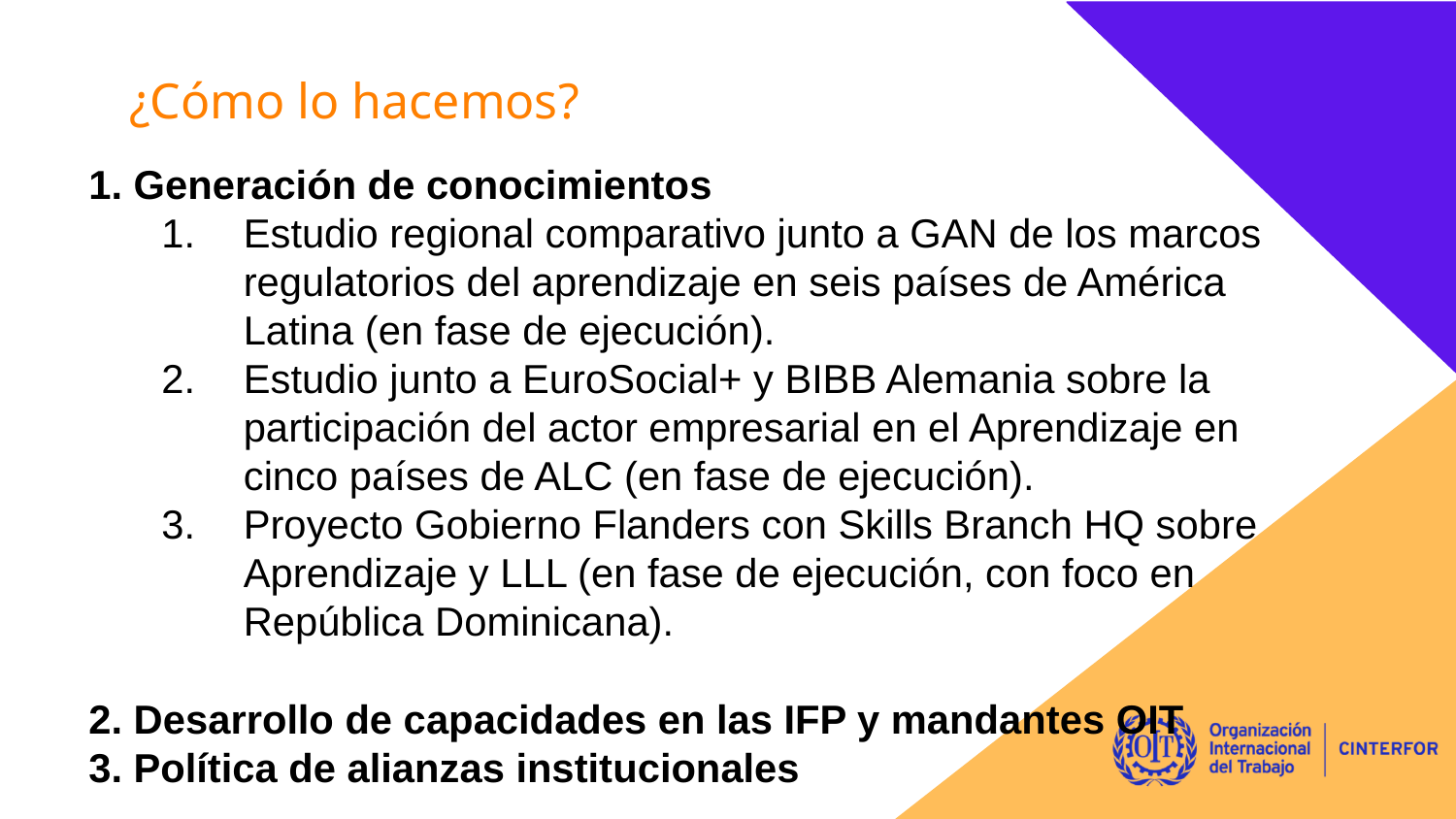

¿Cómo lo hacemos?
1. Generación de conocimientos
Estudio regional comparativo junto a GAN de los marcos regulatorios del aprendizaje en seis países de América Latina (en fase de ejecución).
Estudio junto a EuroSocial+ y BIBB Alemania sobre la participación del actor empresarial en el Aprendizaje en cinco países de ALC (en fase de ejecución).
Proyecto Gobierno Flanders con Skills Branch HQ sobre Aprendizaje y LLL (en fase de ejecución, con foco en República Dominicana).

2. Desarrollo de capacidades en las IFP y mandantes OIT
3. Política de alianzas institucionales